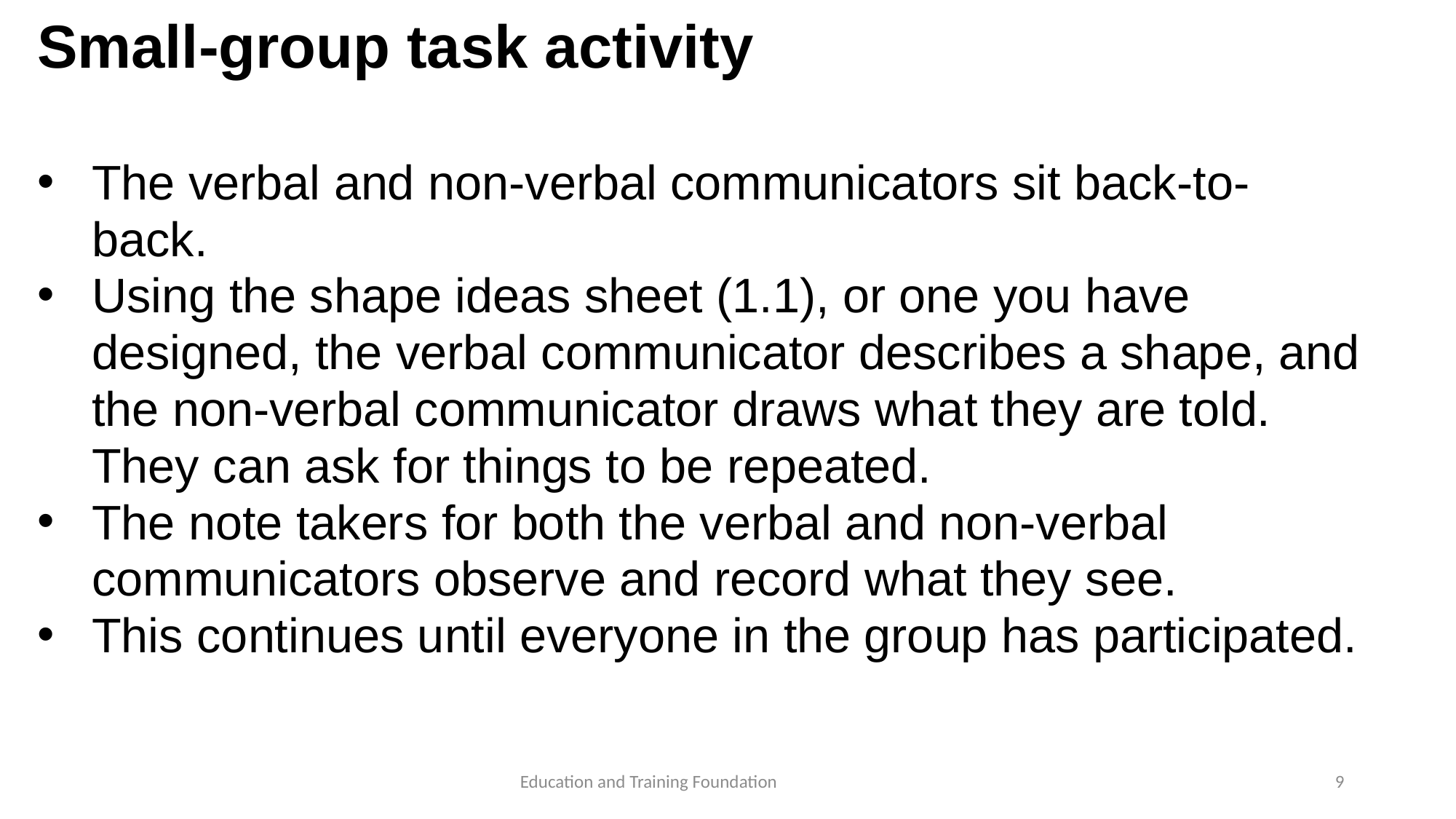

# Small-group task activity
The verbal and non-verbal communicators sit back-to-back.
Using the shape ideas sheet (1.1), or one you have designed, the verbal communicator describes a shape, and the non-verbal communicator draws what they are told. They can ask for things to be repeated.
The note takers for both the verbal and non-verbal communicators observe and record what they see.
This continues until everyone in the group has participated.
9
Education and Training Foundation